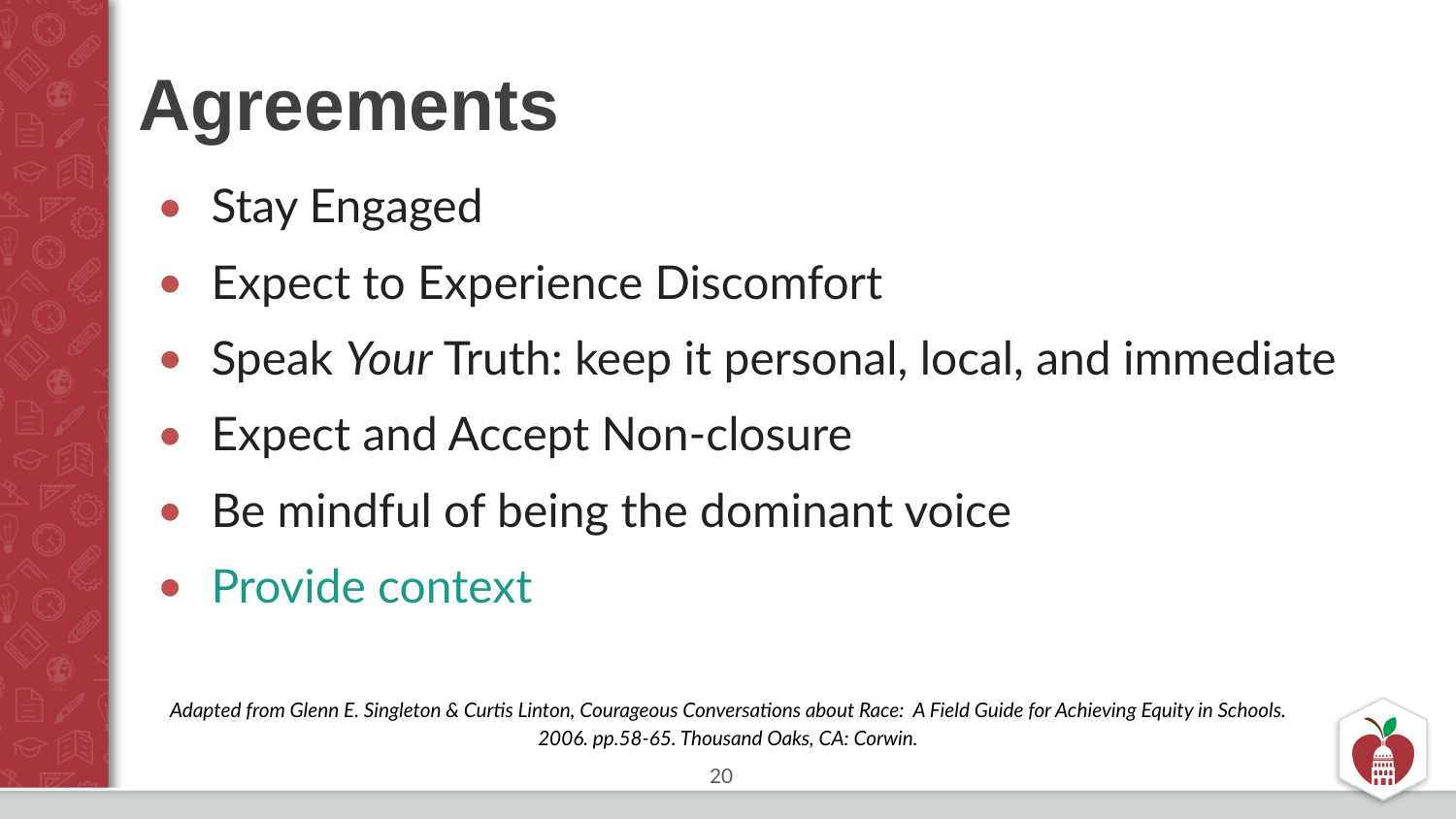

# Agreements
Stay Engaged
Expect to Experience Discomfort
Speak Your Truth: keep it personal, local, and immediate
Expect and Accept Non-closure
Be mindful of being the dominant voice
Provide context
Adapted from Glenn E. Singleton & Curtis Linton, Courageous Conversations about Race:  A Field Guide for Achieving Equity in Schools. 2006. pp.58-65. Thousand Oaks, CA: Corwin.
20